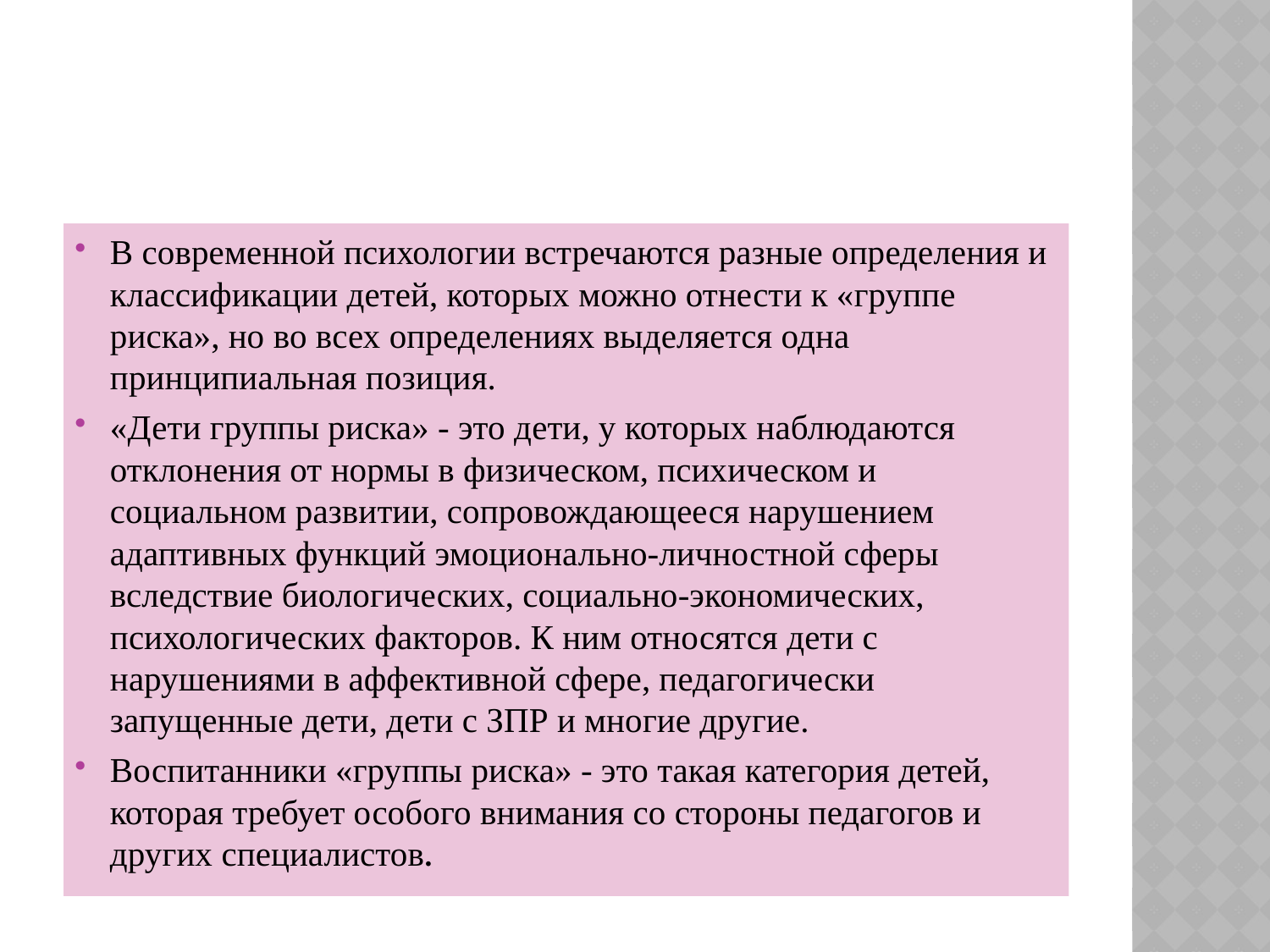

#
В современной психологии встречаются разные определения и классификации детей, которых можно отнести к «группе риска», но во всех определениях выделяется одна принципиальная позиция.
«Дети группы риска» - это дети, у которых наблюдаются отклонения от нормы в физическом, психическом и социальном развитии, сопровождающееся нарушением адаптивных функций эмоционально-личностной сферы вследствие биологических, социально-экономических, психологических факторов. К ним относятся дети с нарушениями в аффективной сфере, педагогически запущенные дети, дети с ЗПР и многие другие.
Воспитанники «группы риска» - это такая категория детей, которая требует особого внимания со стороны педагогов и других специалистов.